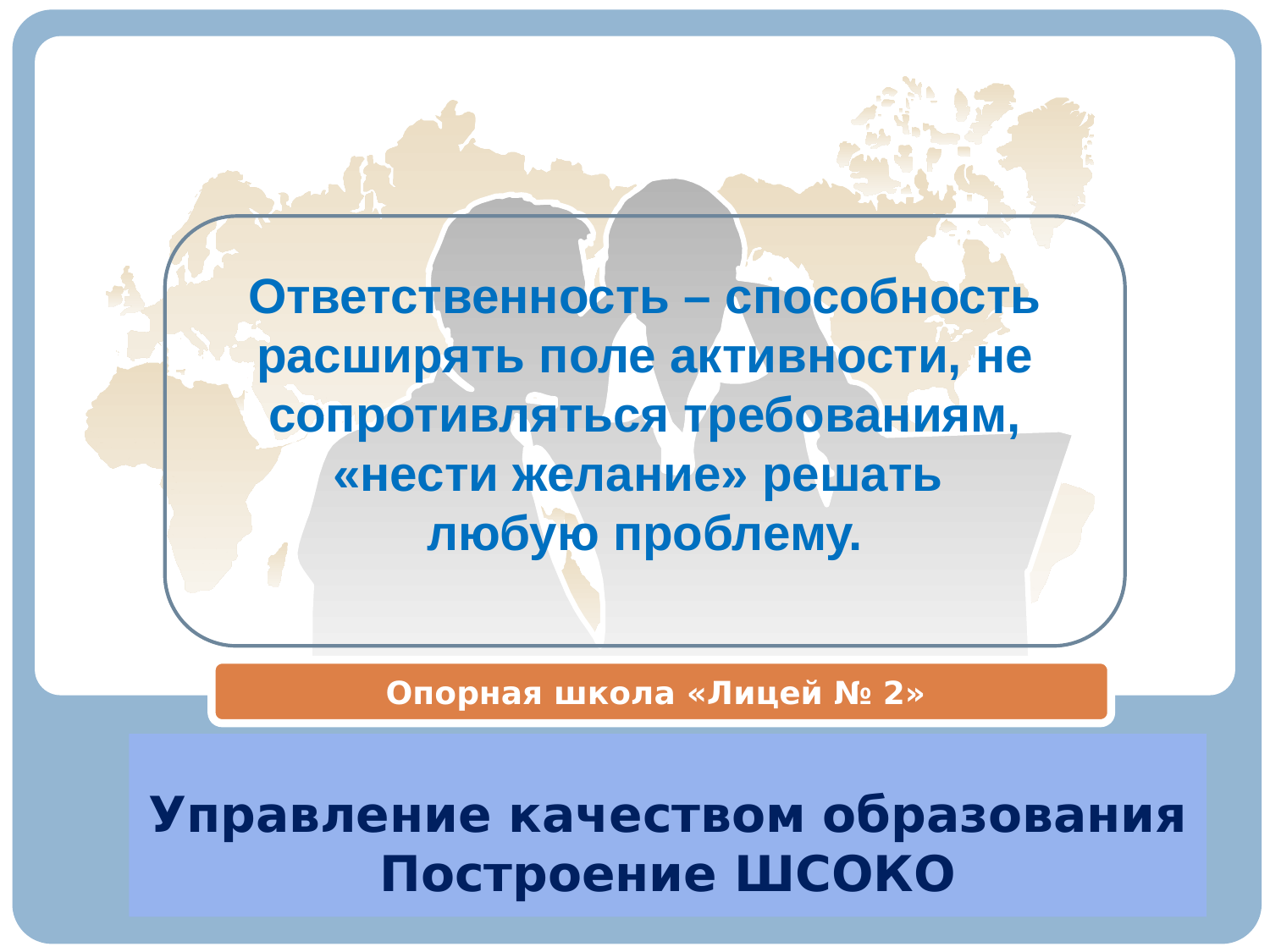

Ответственность – способность расширять поле активности, не сопротивляться требованиям, «нести желание» решать
любую проблему.

Опорная школа «Лицей № 2»
# Управление качеством образования Построение ШСОКО